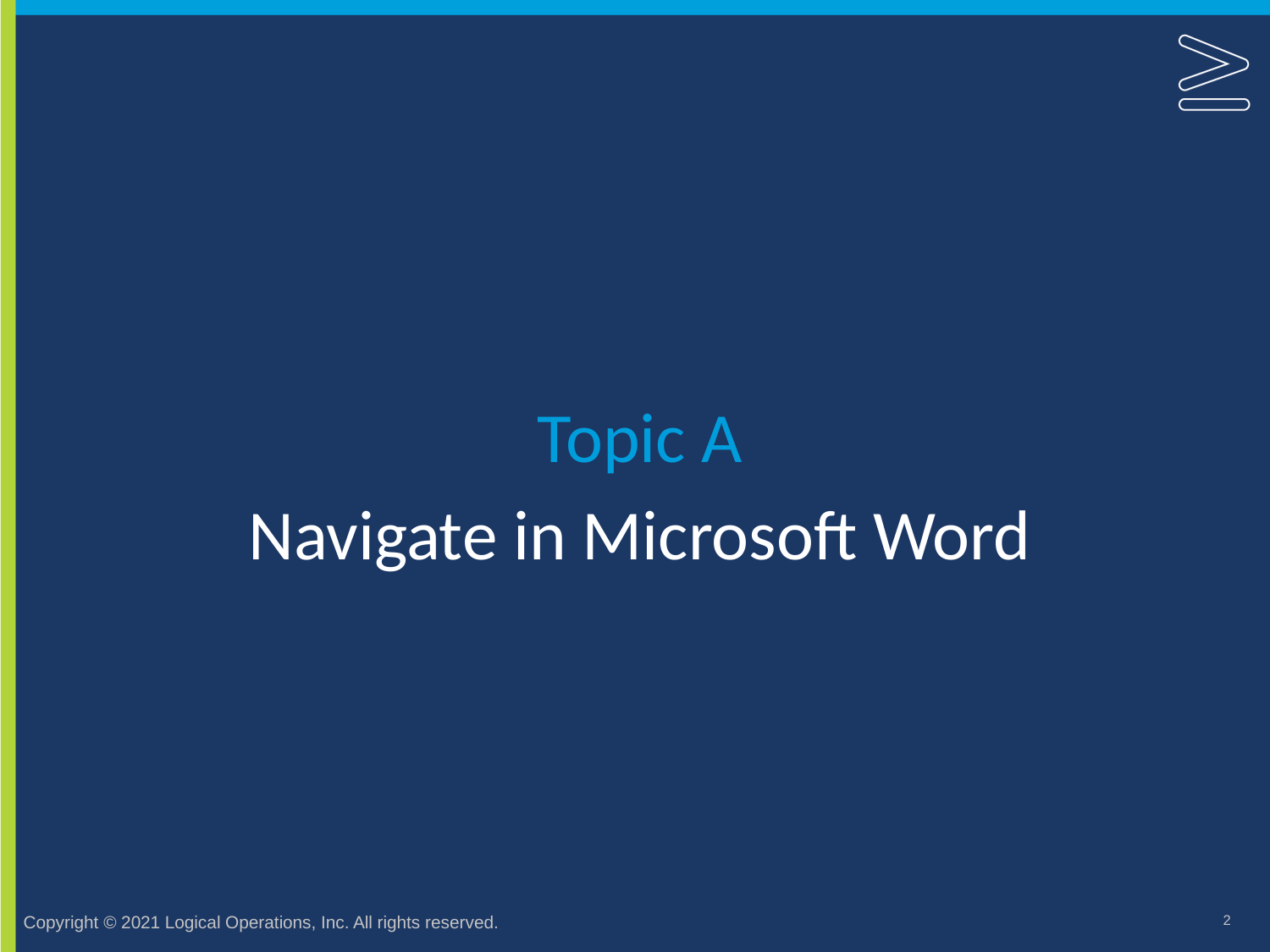

Topic A
# Navigate in Microsoft Word
2